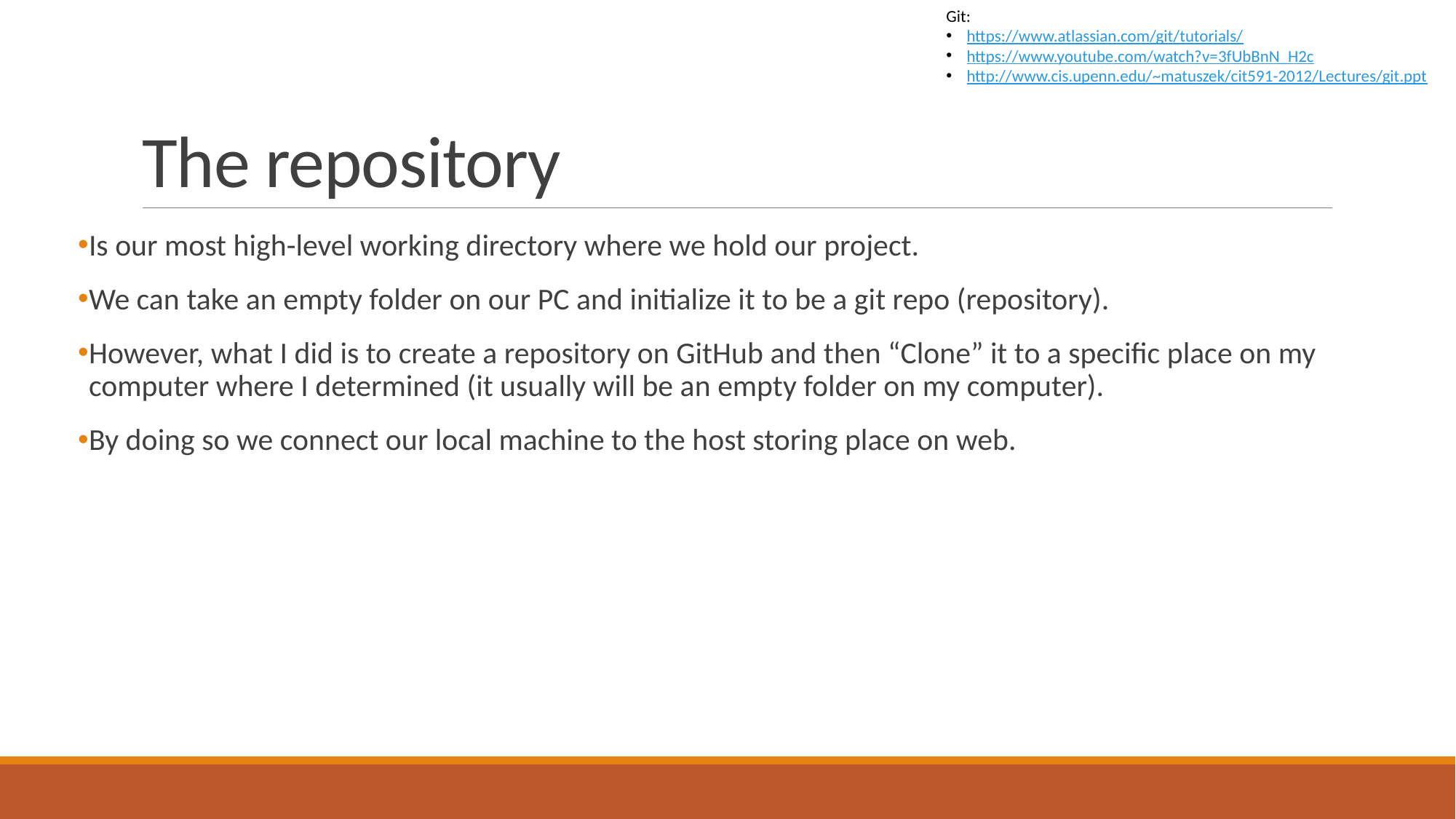

Git:
https://www.atlassian.com/git/tutorials/
https://www.youtube.com/watch?v=3fUbBnN_H2c
http://www.cis.upenn.edu/~matuszek/cit591-2012/Lectures/git.ppt

# The repository
Is our most high-level working directory where we hold our project.
We can take an empty folder on our PC and initialize it to be a git repo (repository).
However, what I did is to create a repository on GitHub and then “Clone” it to a specific place on my computer where I determined (it usually will be an empty folder on my computer).
By doing so we connect our local machine to the host storing place on web.